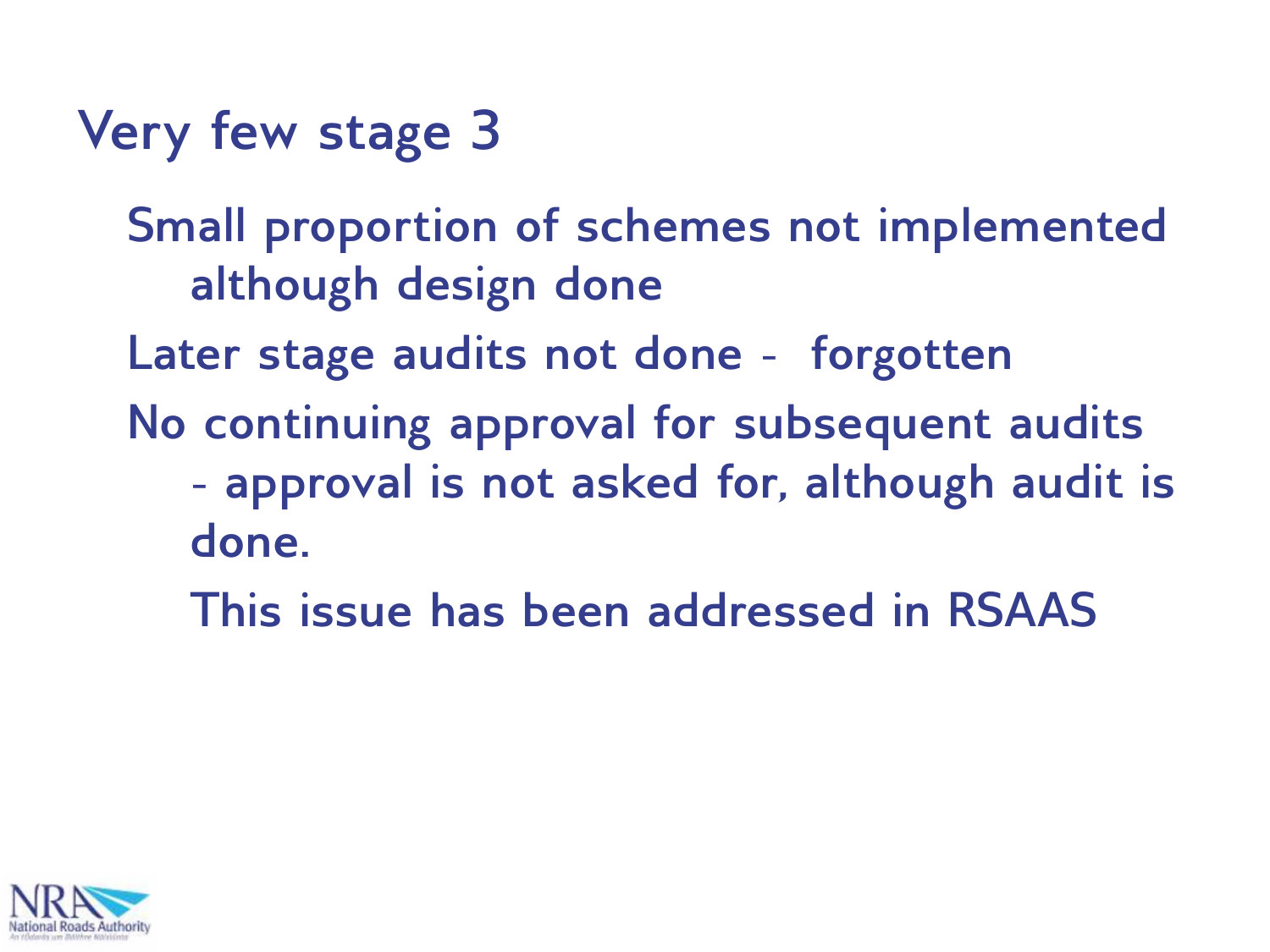

Very few stage 3
Small proportion of schemes not implemented although design done
Later stage audits not done -  forgotten
No continuing approval for subsequent audits  - approval is not asked for, although audit is done.
This issue has been addressed in RSAAS